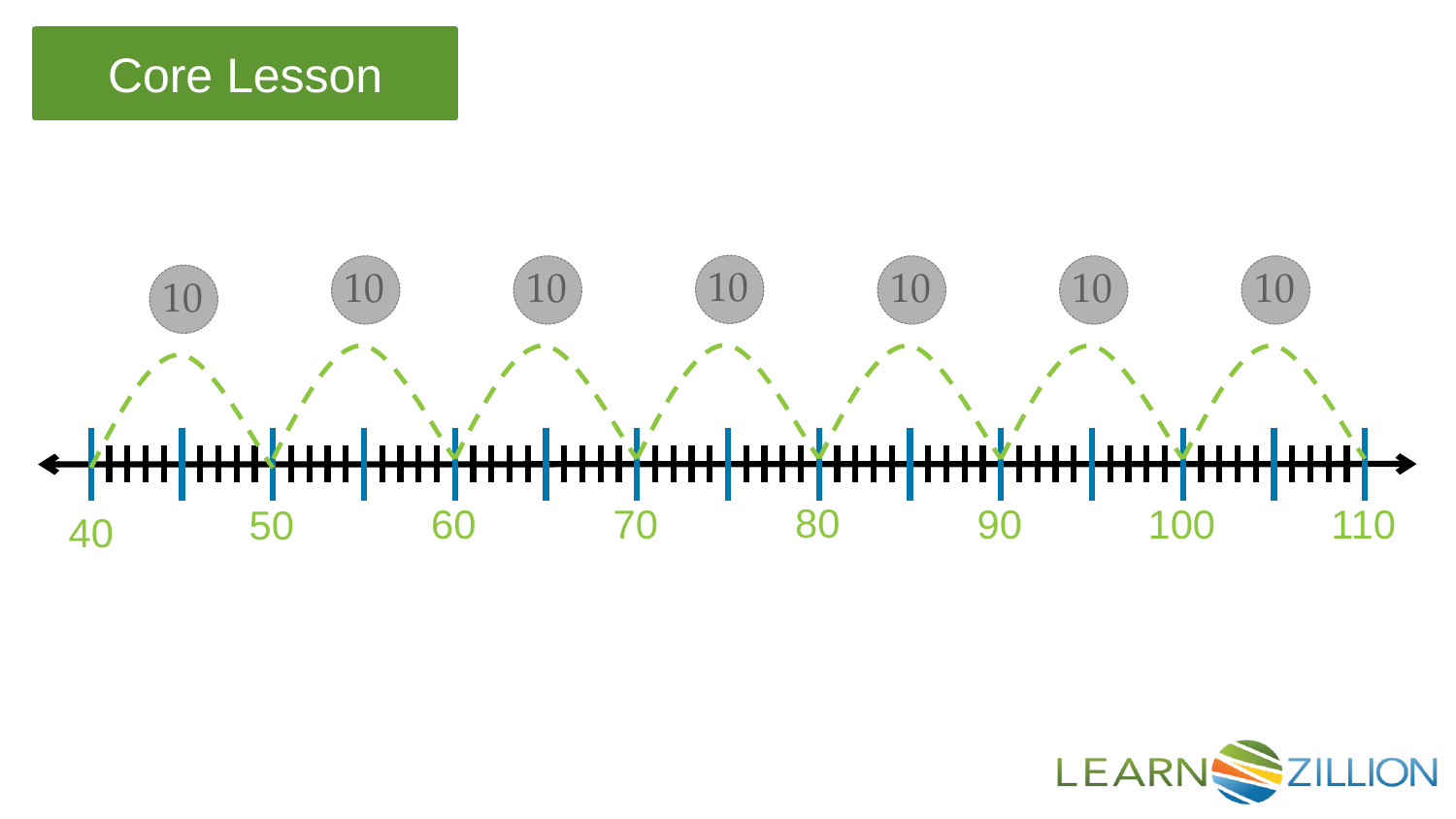

10

10

10

10

10

10

10

80
60
70
90
100
110
50
40